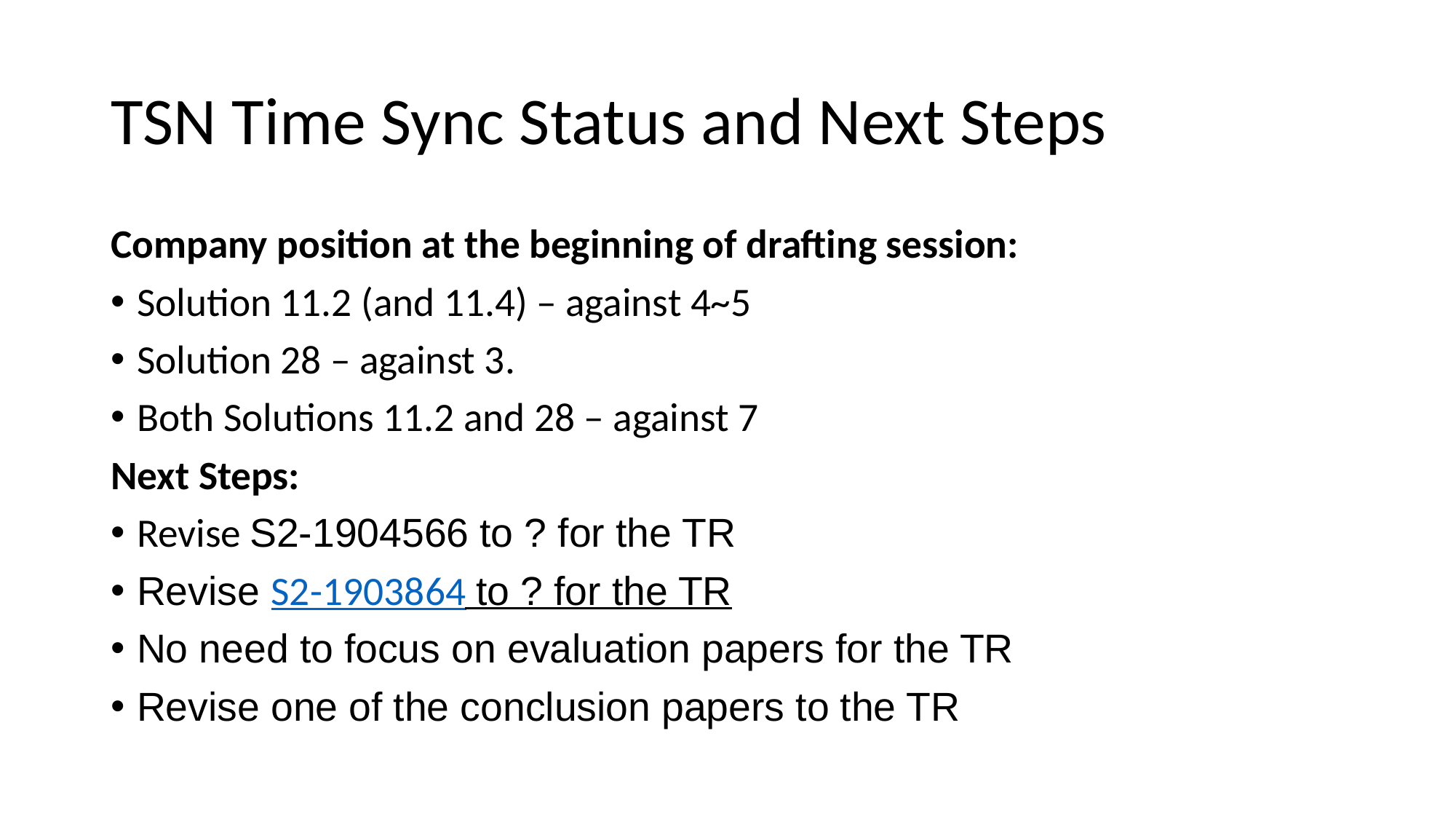

# TSN Time Sync Status and Next Steps
Company position at the beginning of drafting session:
Solution 11.2 (and 11.4) – against 4~5
Solution 28 – against 3.
Both Solutions 11.2 and 28 – against 7
Next Steps:
Revise S2-1904566 to ? for the TR
Revise S2-1903864 to ? for the TR
No need to focus on evaluation papers for the TR
Revise one of the conclusion papers to the TR